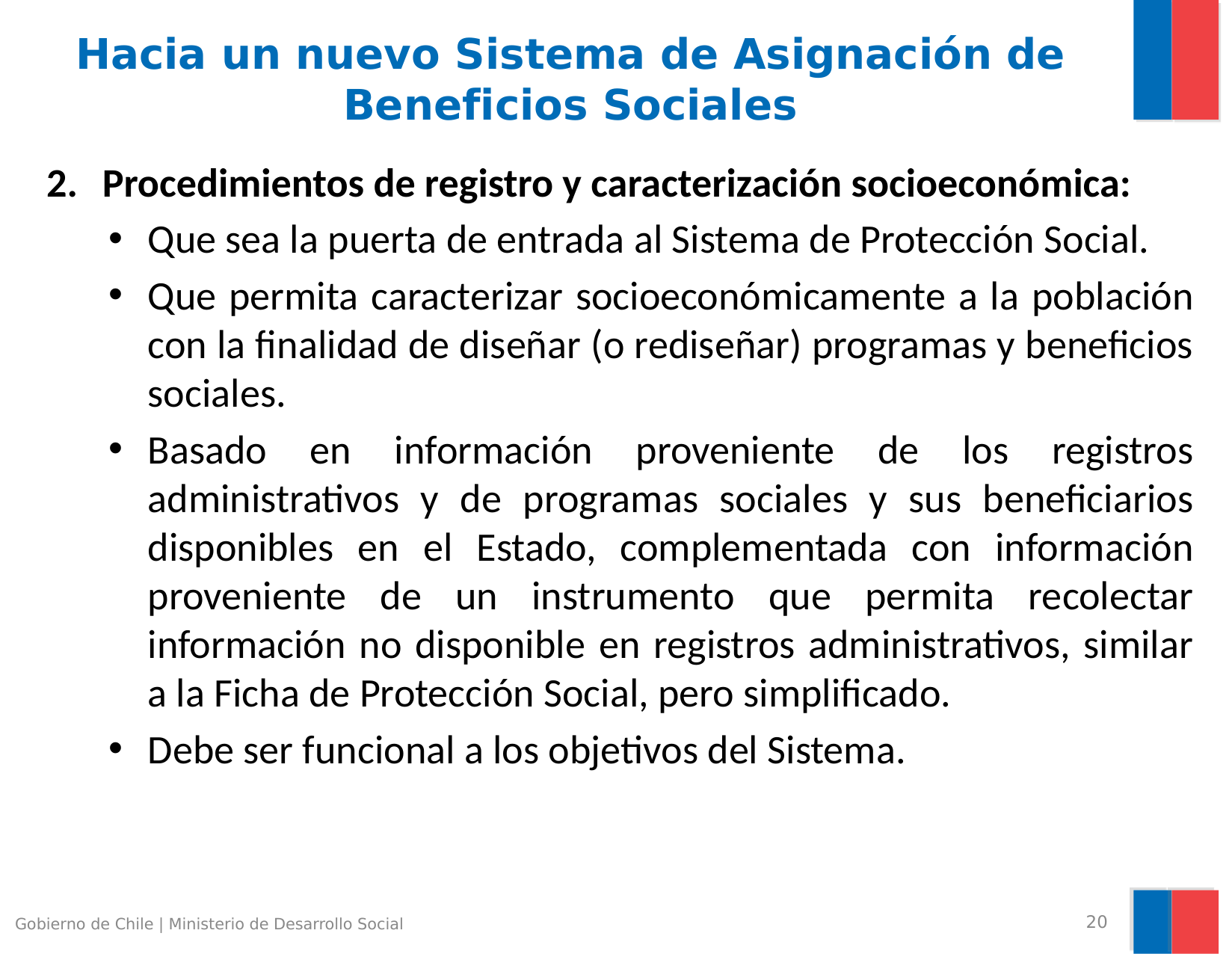

# Hacia un nuevo Sistema de Asignación de Beneficios Sociales
Procedimientos de registro y caracterización socioeconómica:
Que sea la puerta de entrada al Sistema de Protección Social.
Que permita caracterizar socioeconómicamente a la población con la finalidad de diseñar (o rediseñar) programas y beneficios sociales.
Basado en información proveniente de los registros administrativos y de programas sociales y sus beneficiarios disponibles en el Estado, complementada con información proveniente de un instrumento que permita recolectar información no disponible en registros administrativos, similar a la Ficha de Protección Social, pero simplificado.
Debe ser funcional a los objetivos del Sistema.
Gobierno de Chile | Ministerio de Desarrollo Social
20